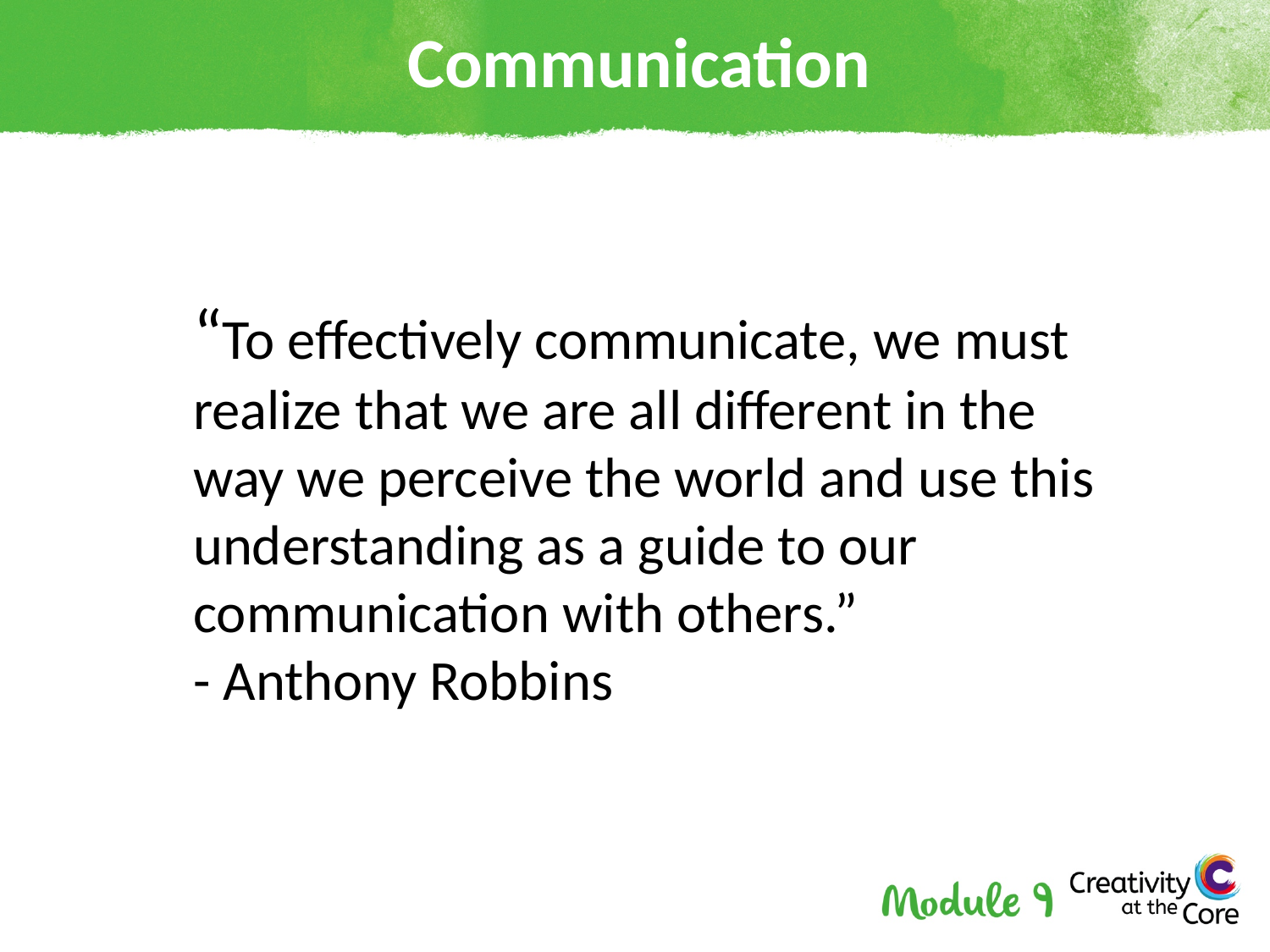

# Communication

“To effectively communicate, we must realize that we are all different in the way we perceive the world and use this understanding as a guide to our communication with others.”
- Anthony Robbins